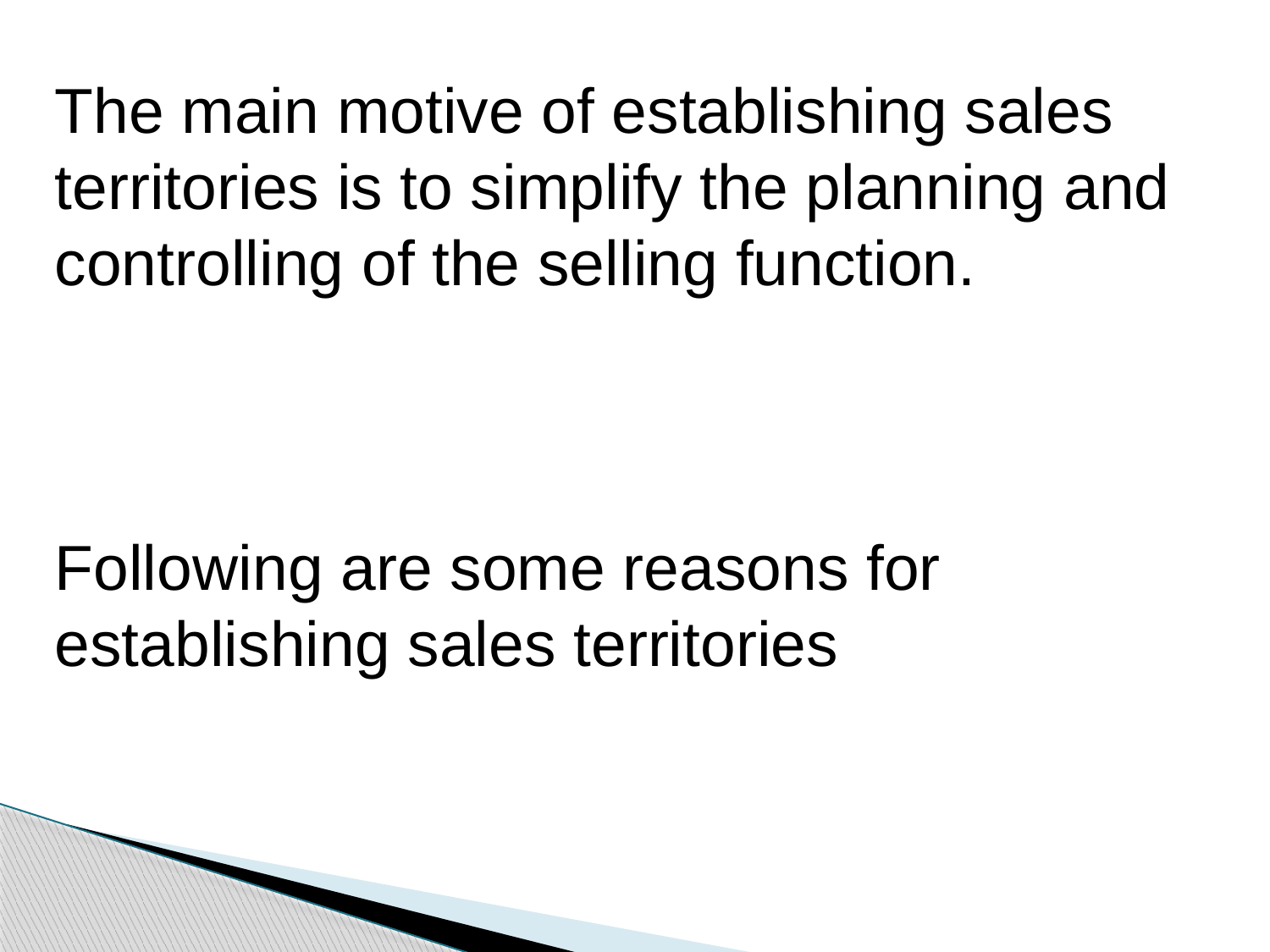

The main motive of establishing sales territories is to simplify the planning and controlling of the selling function.

Following are some reasons for establishing sales territories